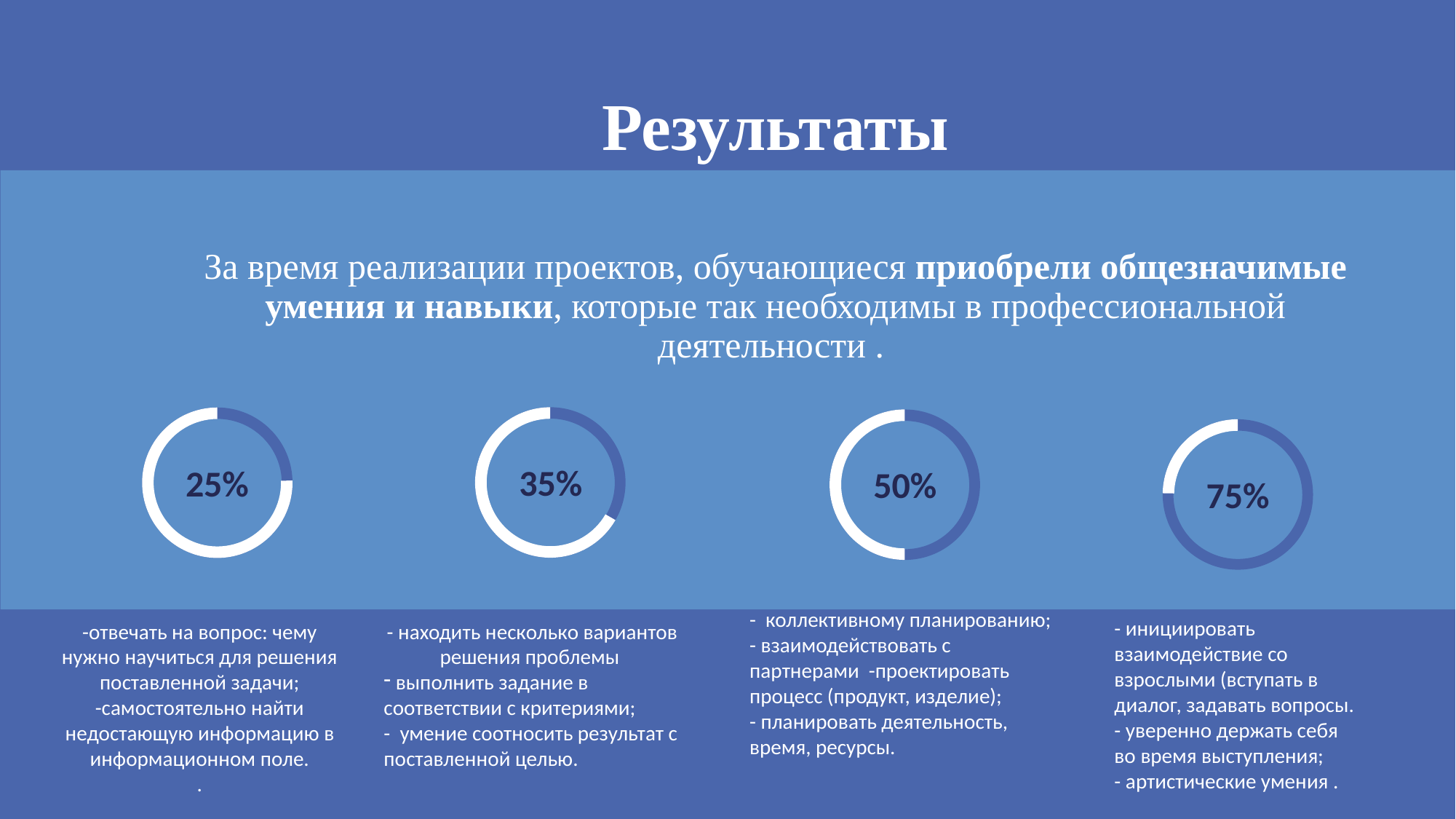

Результаты

За время реализации проектов, обучающиеся приобрели общезначимые умения и навыки, которые так необходимы в профессиональной деятельности .

35%
25%
50%
75%

-  коллективному планированию;
- взаимодействовать с партнерами  -проектировать процесс (продукт, изделие);
- планировать деятельность, время, ресурсы.

- инициировать взаимодействие со взрослыми (вступать в диалог, задавать вопросы. - уверенно держать себя во время выступления;
- артистические умения .
-отвечать на вопрос: чему нужно научиться для решения поставленной задачи;
-самостоятельно найти недостающую информацию в информационном поле.
.
- находить несколько вариантов решения проблемы
 выполнить задание в соответствии с критериями;
-  умение соотносить результат с поставленной целью.